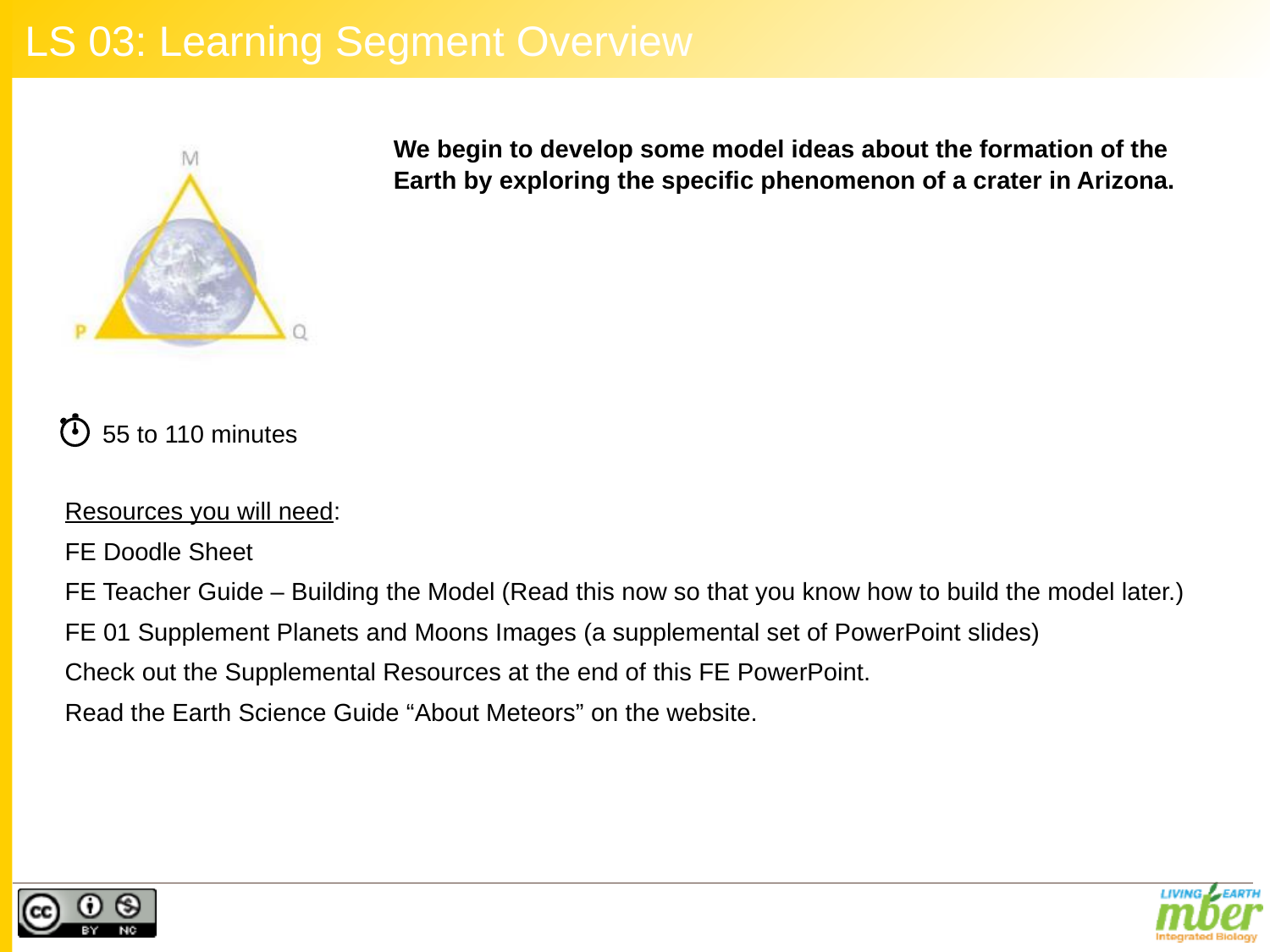

# LS 03: Learning Segment Overview
We begin to develop some model ideas about the formation of the Earth by exploring the specific phenomenon of a crater in Arizona.

55 to 110 minutes
Resources you will need:
FE Doodle Sheet
FE Teacher Guide – Building the Model (Read this now so that you know how to build the model later.)
FE 01 Supplement Planets and Moons Images (a supplemental set of PowerPoint slides)
Check out the Supplemental Resources at the end of this FE PowerPoint.
Read the Earth Science Guide “About Meteors” on the website.